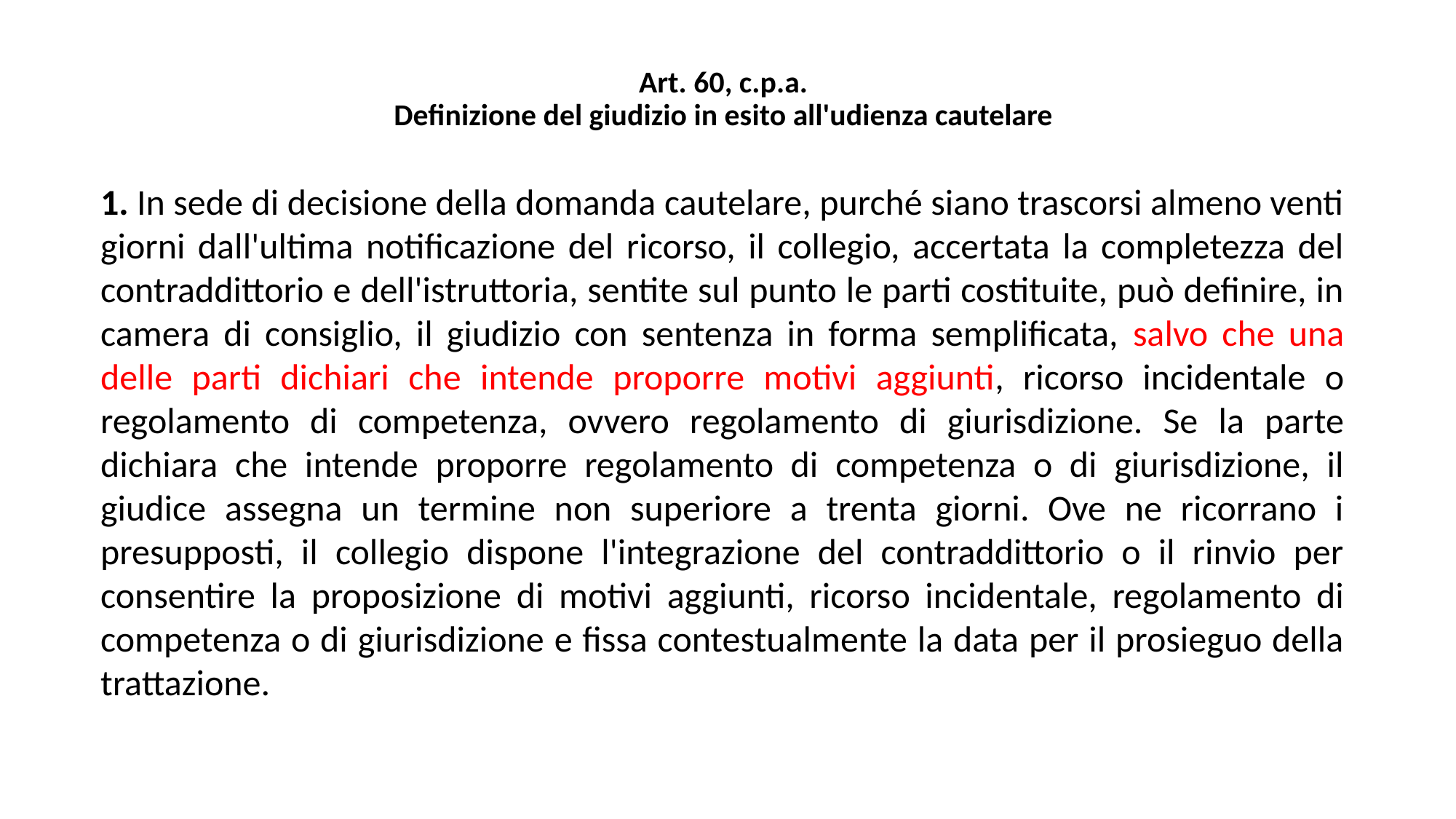

# Art. 60, c.p.a. Definizione del giudizio in esito all'udienza cautelare
1. In sede di decisione della domanda cautelare, purché siano trascorsi almeno venti giorni dall'ultima notificazione del ricorso, il collegio, accertata la completezza del contraddittorio e dell'istruttoria, sentite sul punto le parti costituite, può definire, in camera di consiglio, il giudizio con sentenza in forma semplificata, salvo che una delle parti dichiari che intende proporre motivi aggiunti, ricorso incidentale o regolamento di competenza, ovvero regolamento di giurisdizione. Se la parte dichiara che intende proporre regolamento di competenza o di giurisdizione, il giudice assegna un termine non superiore a trenta giorni. Ove ne ricorrano i presupposti, il collegio dispone l'integrazione del contraddittorio o il rinvio per consentire la proposizione di motivi aggiunti, ricorso incidentale, regolamento di competenza o di giurisdizione e fissa contestualmente la data per il prosieguo della trattazione.